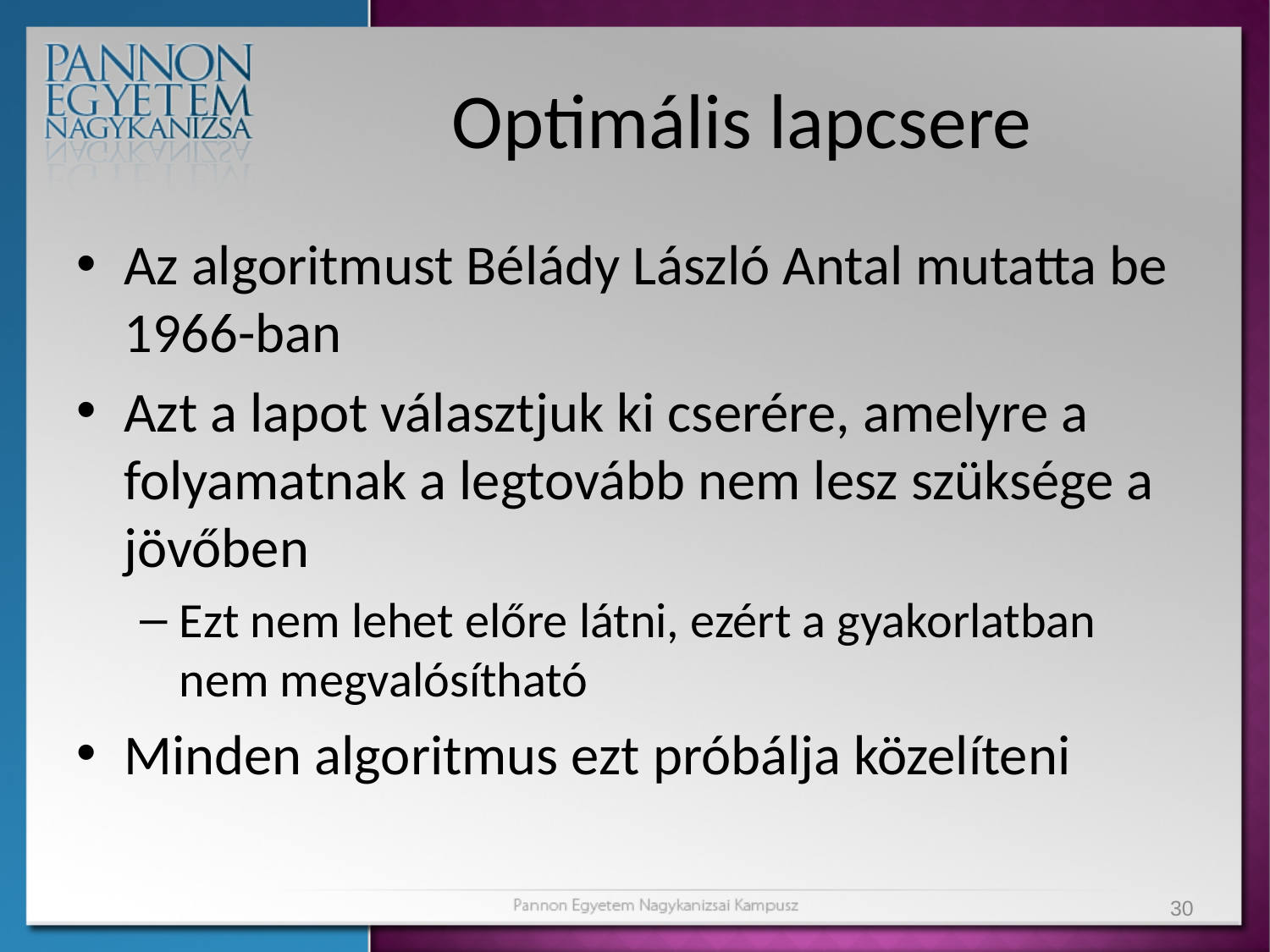

# Optimális lapcsere
Az algoritmust Bélády László Antal mutatta be 1966-ban
Azt a lapot választjuk ki cserére, amelyre a folyamatnak a legtovább nem lesz szüksége a jövőben
Ezt nem lehet előre látni, ezért a gyakorlatban nem megvalósítható
Minden algoritmus ezt próbálja közelíteni
30